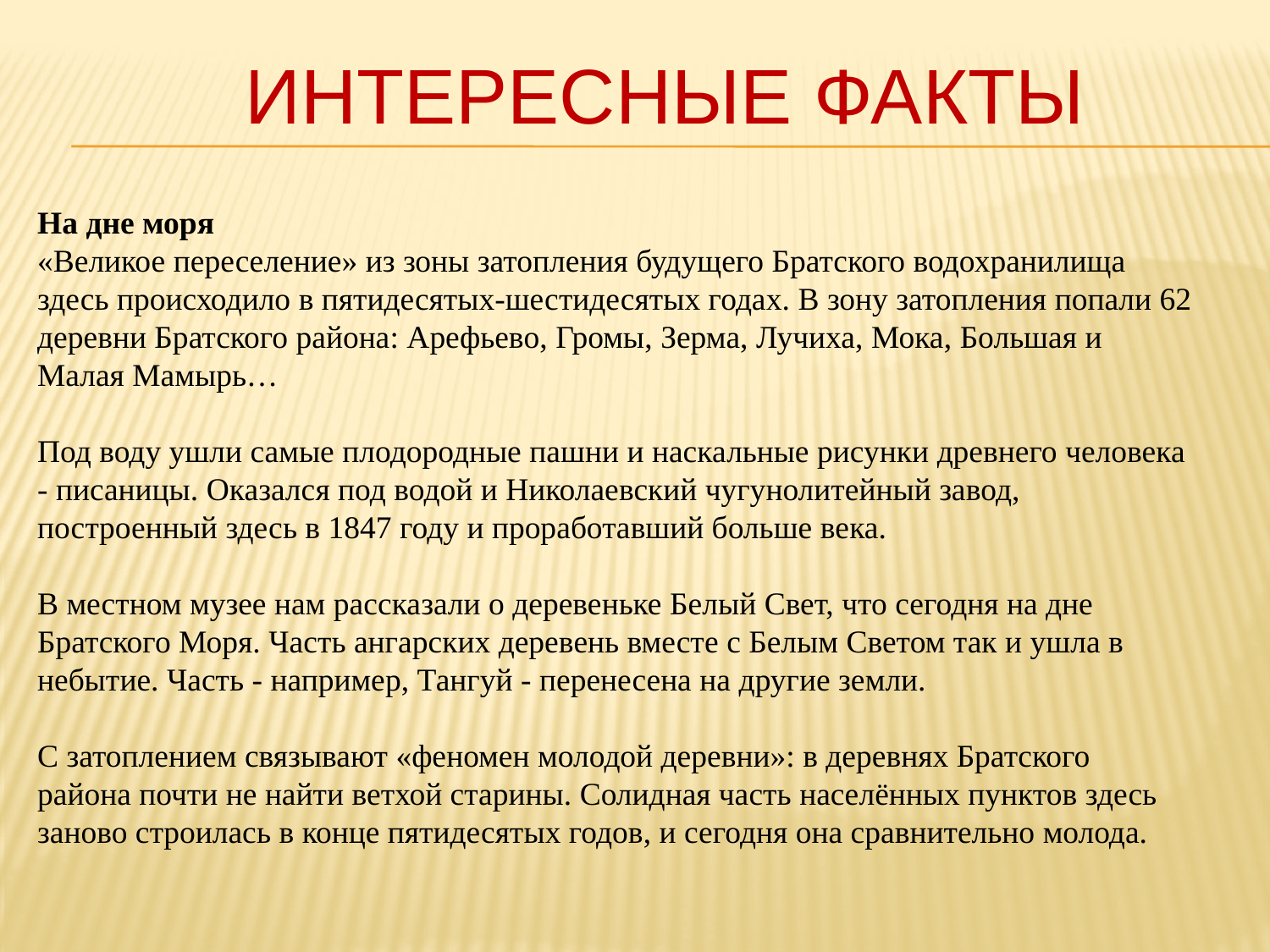

# Интересные факты
На дне моря
«Великое переселение» из зоны затопления будущего Братского водохранилища здесь происходило в пятидесятых-шестидесятых годах. В зону затопления попали 62 деревни Братского района: Арефьево, Громы, Зерма, Лучиха, Мока, Большая и Малая Мамырь…

Под воду ушли самые плодородные пашни и наскальные рисунки древнего человека - писаницы. Оказался под водой и Николаевский чугунолитейный завод, построенный здесь в 1847 году и проработавший больше века.

В местном музее нам рассказали о деревеньке Белый Свет, что сегодня на дне Братского Моря. Часть ангарских деревень вместе с Белым Светом так и ушла в небытие. Часть - например, Тангуй - перенесена на другие земли.

С затоплением связывают «феномен молодой деревни»: в деревнях Братского района почти не найти ветхой старины. Солидная часть населённых пунктов здесь заново строилась в конце пятидесятых годов, и сегодня она сравнительно молода.